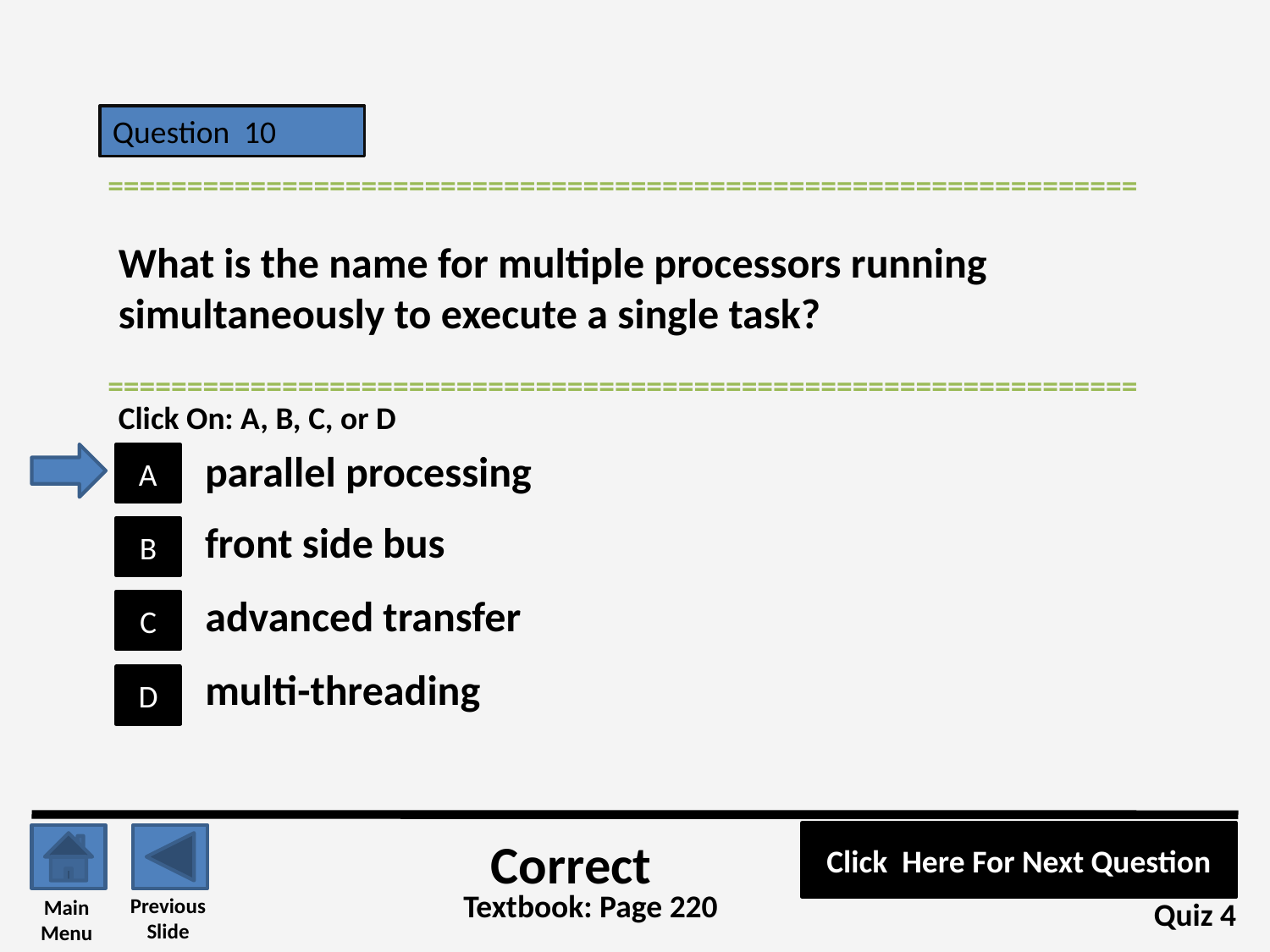

Question  10
=================================================================
What is the name for multiple processors running simultaneously to execute a single task?
=================================================================
Click On: A, B, C, or D
parallel processing

A

front side bus
B

advanced transfer
C

multi-threading
D
Click  Here For Next Question

Correct
Textbook: Page 220
Previous
Slide
Main
Menu
Quiz 4